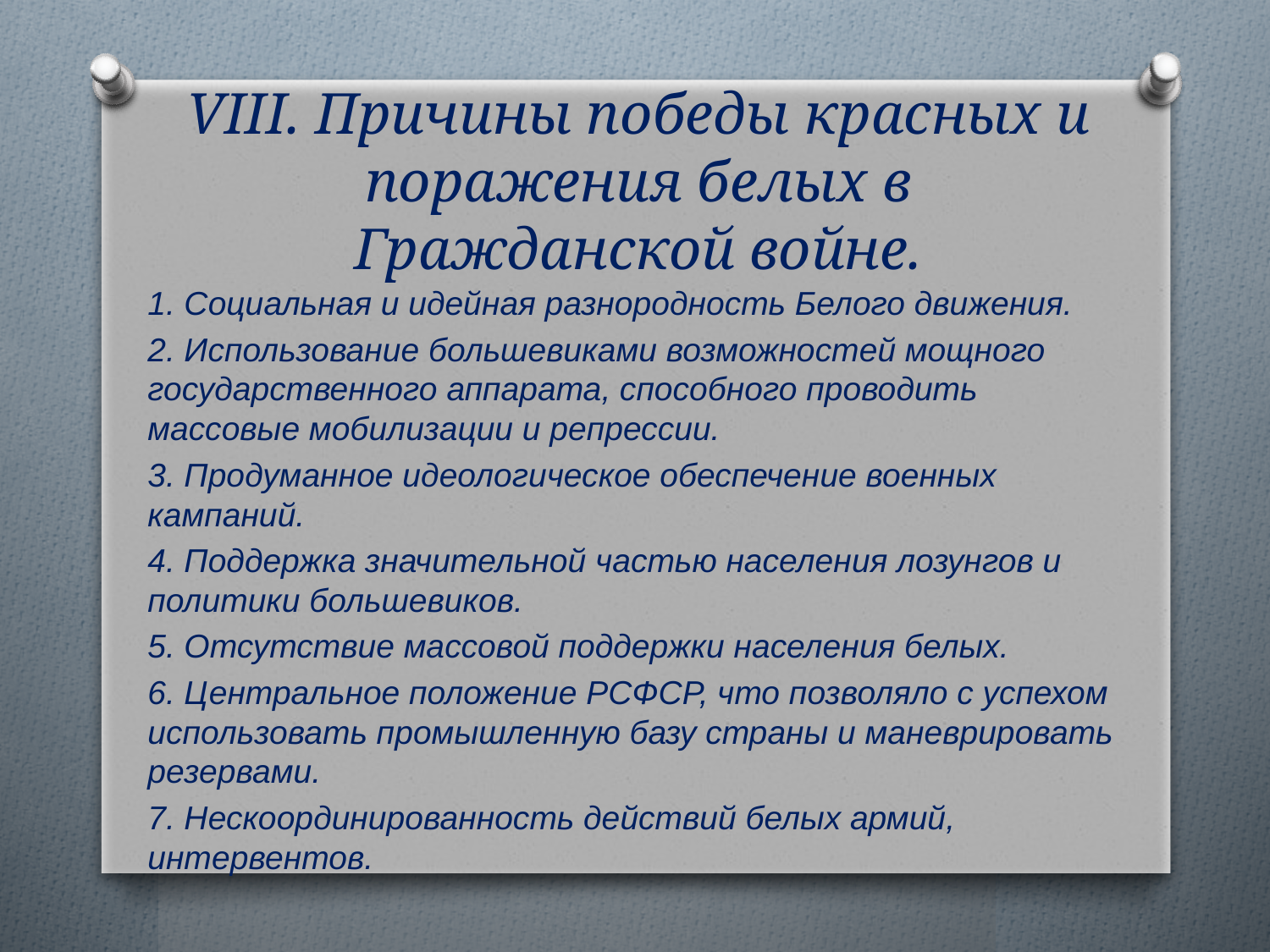

# VIII. Причины победы красных и поражения белых в Гражданской войне.
1. Социальная и идейная разнородность Белого движения.
2. Использование большевиками возможностей мощного государственного аппарата, способного проводить массовые мобилизации и репрессии.
3. Продуманное идеологическое обеспечение военных кампаний.
4. Поддержка значительной частью населения лозунгов и политики большевиков.
5. Отсутствие массовой поддержки населения белых.
6. Центральное положение РСФСР, что позволяло с успехом использовать промышленную базу страны и маневрировать резервами.
7. Нескоординированность действий белых армий, интервентов.